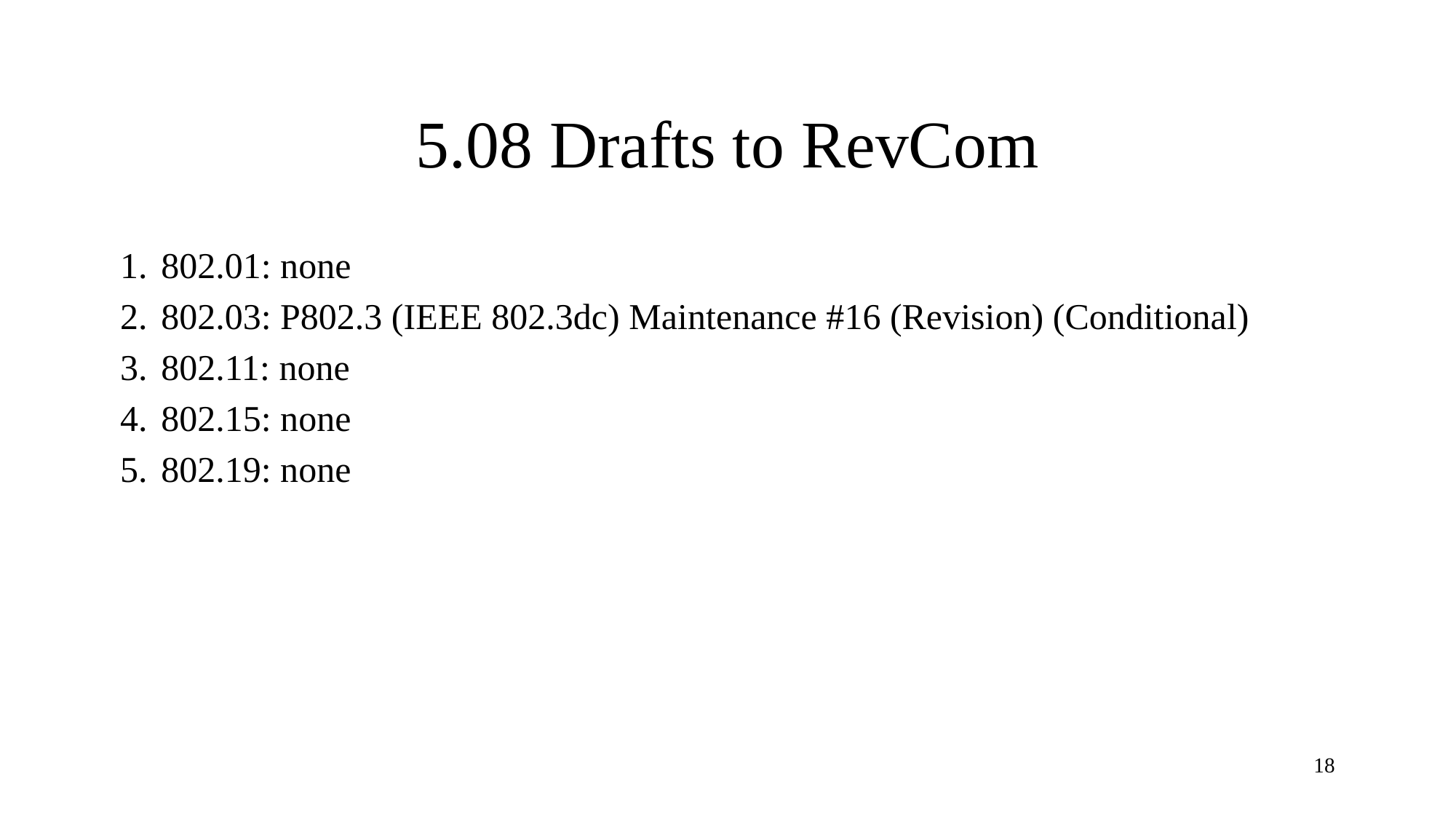

# 5.08 Drafts to RevCom
802.01: none
802.03: P802.3 (IEEE 802.3dc) Maintenance #16 (Revision) (Conditional)
802.11: none
802.15: none
802.19: none
18